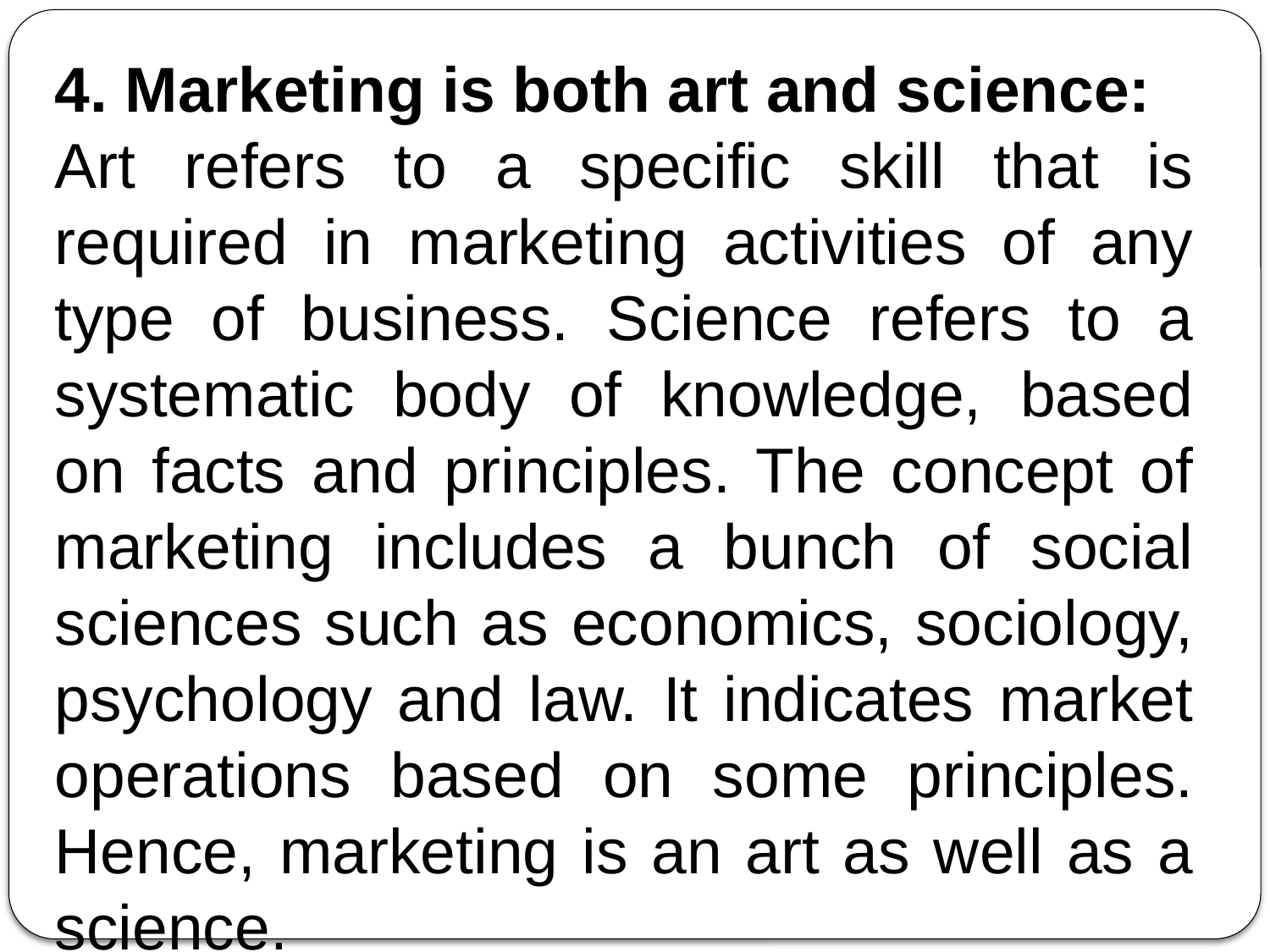

4. Marketing is both art and science:
Art refers to a specific skill that is required in marketing activities of any type of business. Science refers to a systematic body of knowledge, based on facts and principles. The concept of marketing includes a bunch of social sciences such as economics, sociology, psychology and law. It indicates market operations based on some principles. Hence, marketing is an art as well as a science.